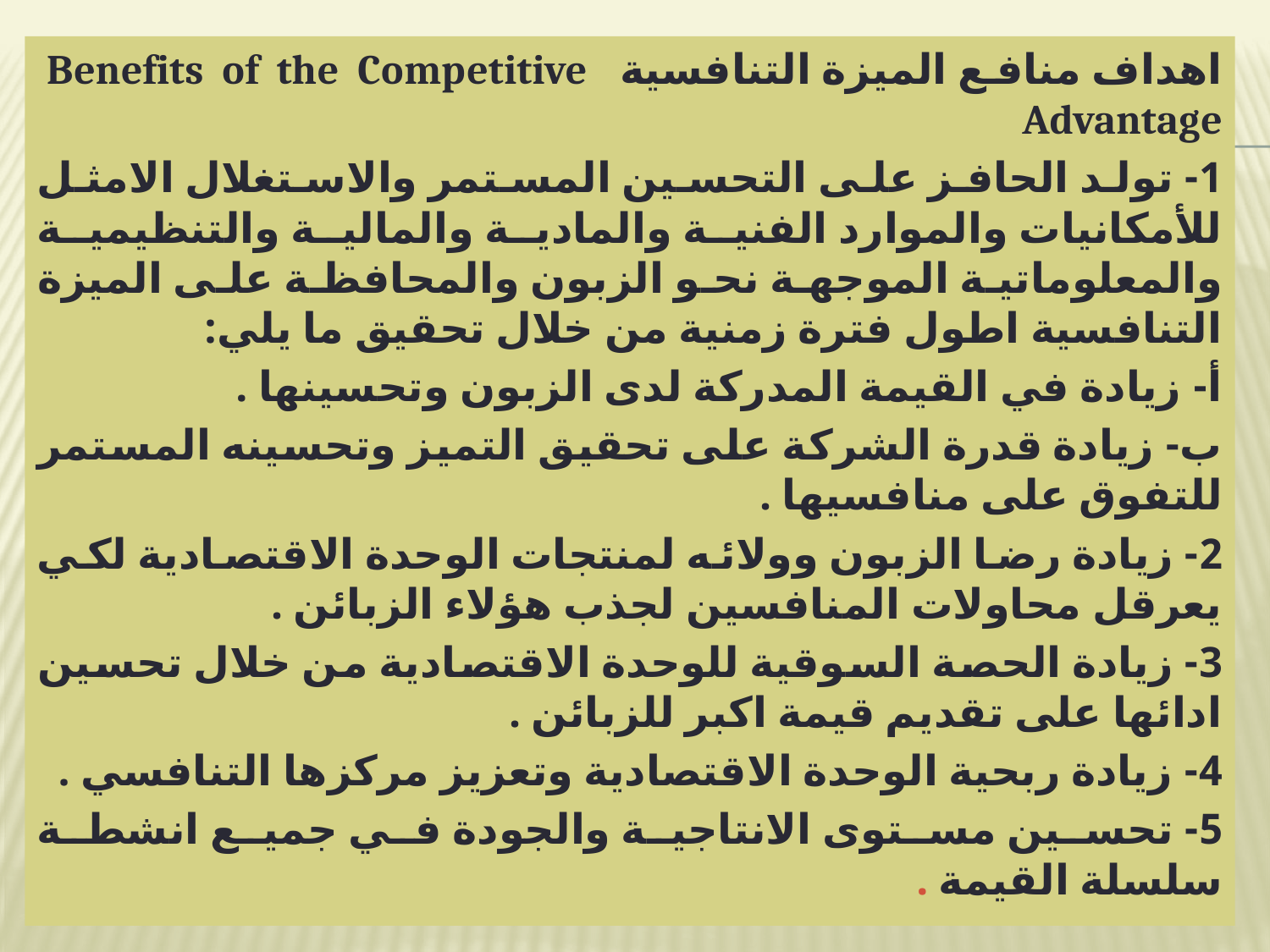

اهداف منافع الميزة التنافسية   Benefits of the Competitive Advantage
1- تولد الحافز على التحسین المستمر والاستغلال الامثل للأمكانیات والموارد الفنیة والمادیة والمالیة والتنظیمیة والمعلوماتیة الموجهة نحو الزبون والمحافظة على المیزة التنافسیة اطول فترة زمنیة من خلال تحقیق ما یلي:
أ- زیادة في القیمة المدركة لدى الزبون وتحسینها .
ب- زیادة قدرة الشركة على تحقیق التمیز وتحسینه المستمر للتفوق على منافسیها .
2- زیادة رضا الزبون وولائه لمنتجات الوحدة الاقتصادیة لكي یعرقل محاولات المنافسین لجذب هؤلاء الزبائن .
3- زیادة الحصة السوقیة للوحدة الاقتصادیة من خلال تحسین ادائها على تقدیم قیمة اكبر للزبائن .
4- زیادة ربحیة الوحدة الاقتصادیة وتعزیز مركزها التنافسي .
5- تحسین مستوى الانتاجیة والجودة في جمیع انشطة سلسلة القیمة .